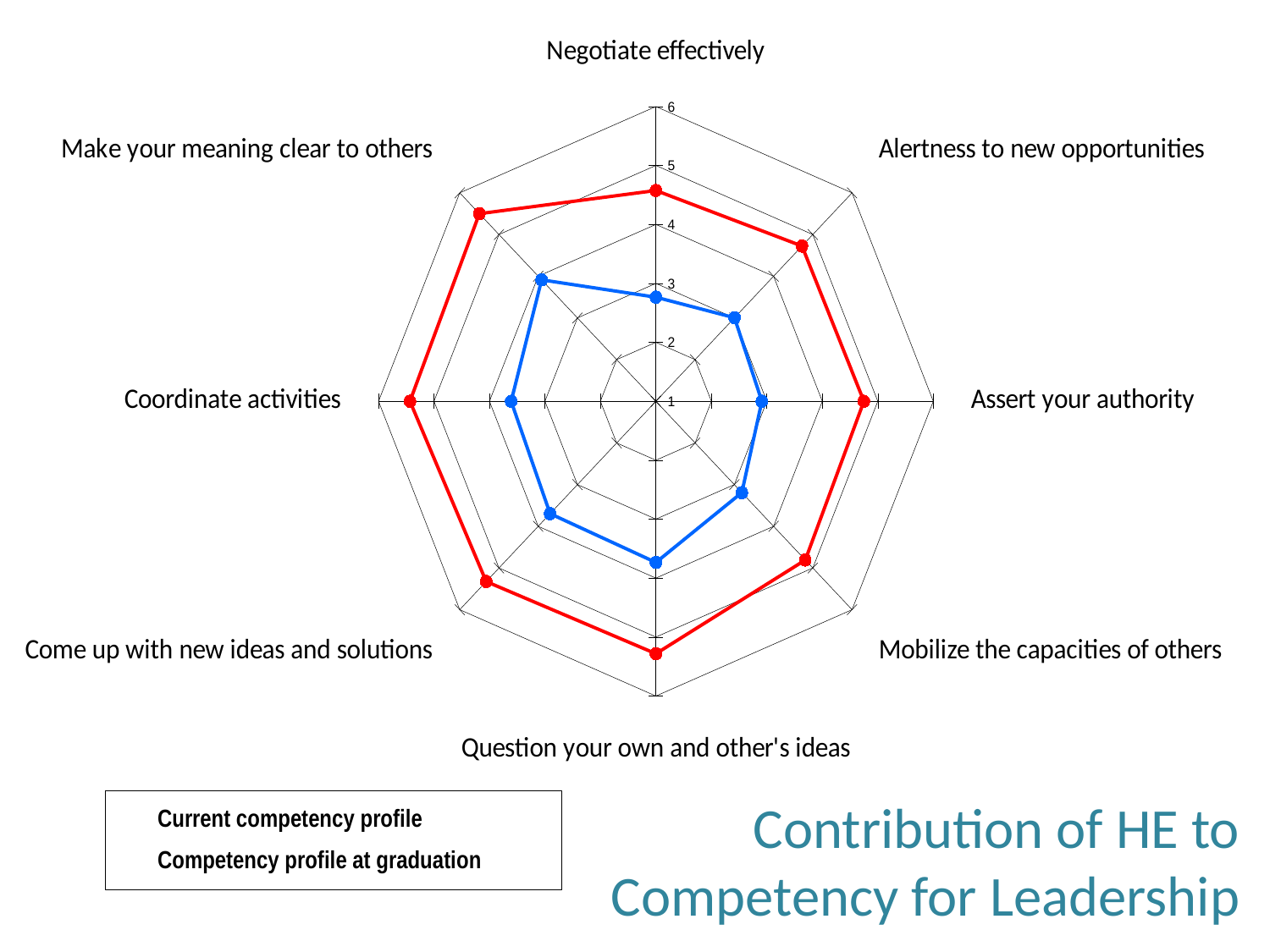

### Chart

| Category | Innovative competency profile | University-learned competency  |
|---|---|---|
| Negotiate effectively | 4.575207468879668 | 2.7655601659751037 |
| Alertness to new opportunities | 4.724066390041494 | 3.0049273858921164 |
| Assert your authority | 4.74896265560166 | 2.9094917012448134 |
| Mobilize the capacities of others | 4.808350622406639 | 3.1919087136929463 |
| Question your own and other's ideas | 5.282676348547718 | 3.7349585062240664 |
| Come up with new ideas and solutions | 5.324948132780083 | 3.696836099585062 |
| Coordinate activities | 5.433091286307054 | 3.6094398340248963 |
| Make your meaning clear to others | 5.500778008298755 | 3.913381742738589 |
Current competency profile
Competency profile at graduation
Contribution of HE to Competency for Leadership